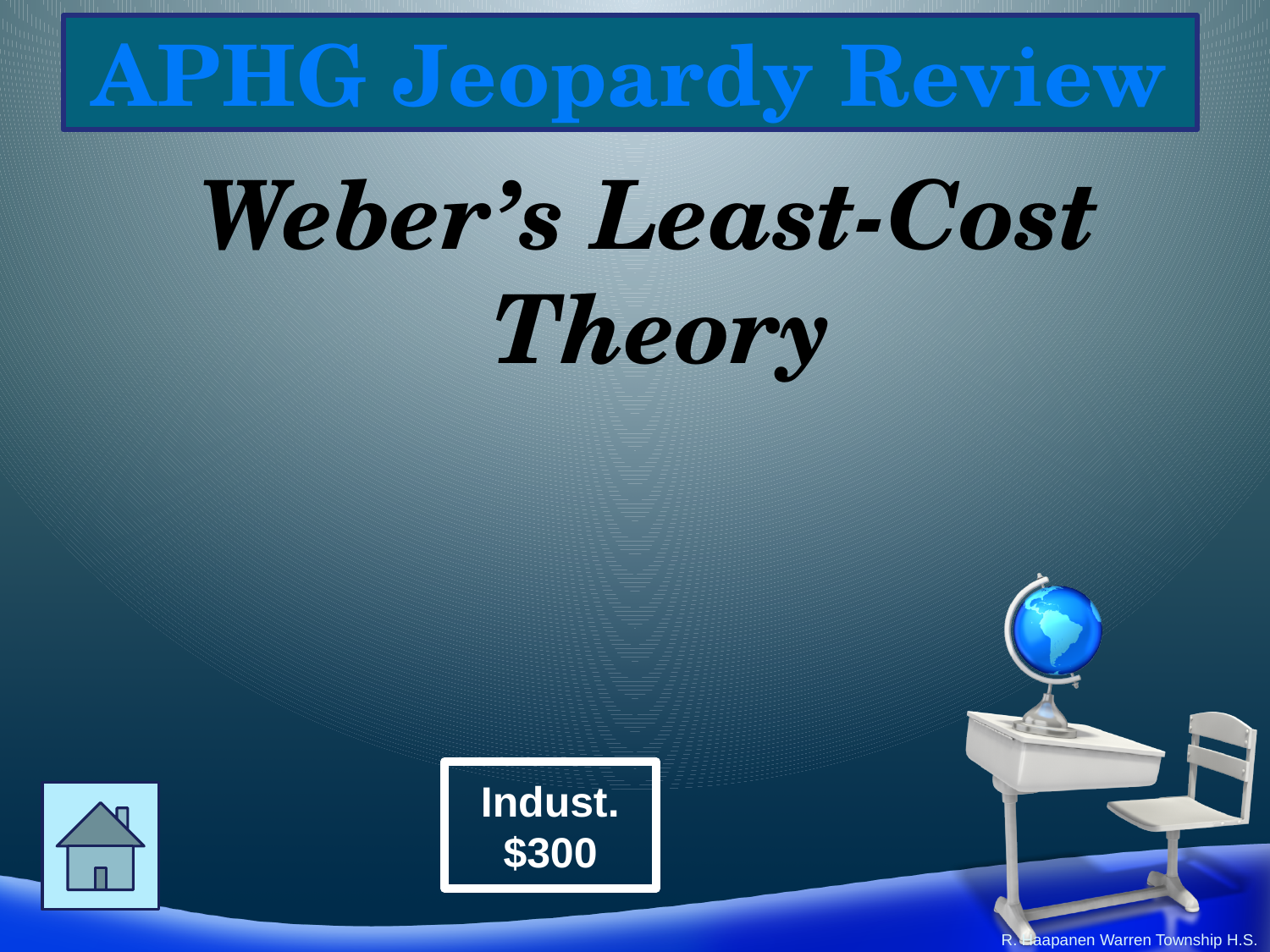

Weber’s Least-Cost Theory
Indust.
$300

R. Haapanen Warren Township H.S.